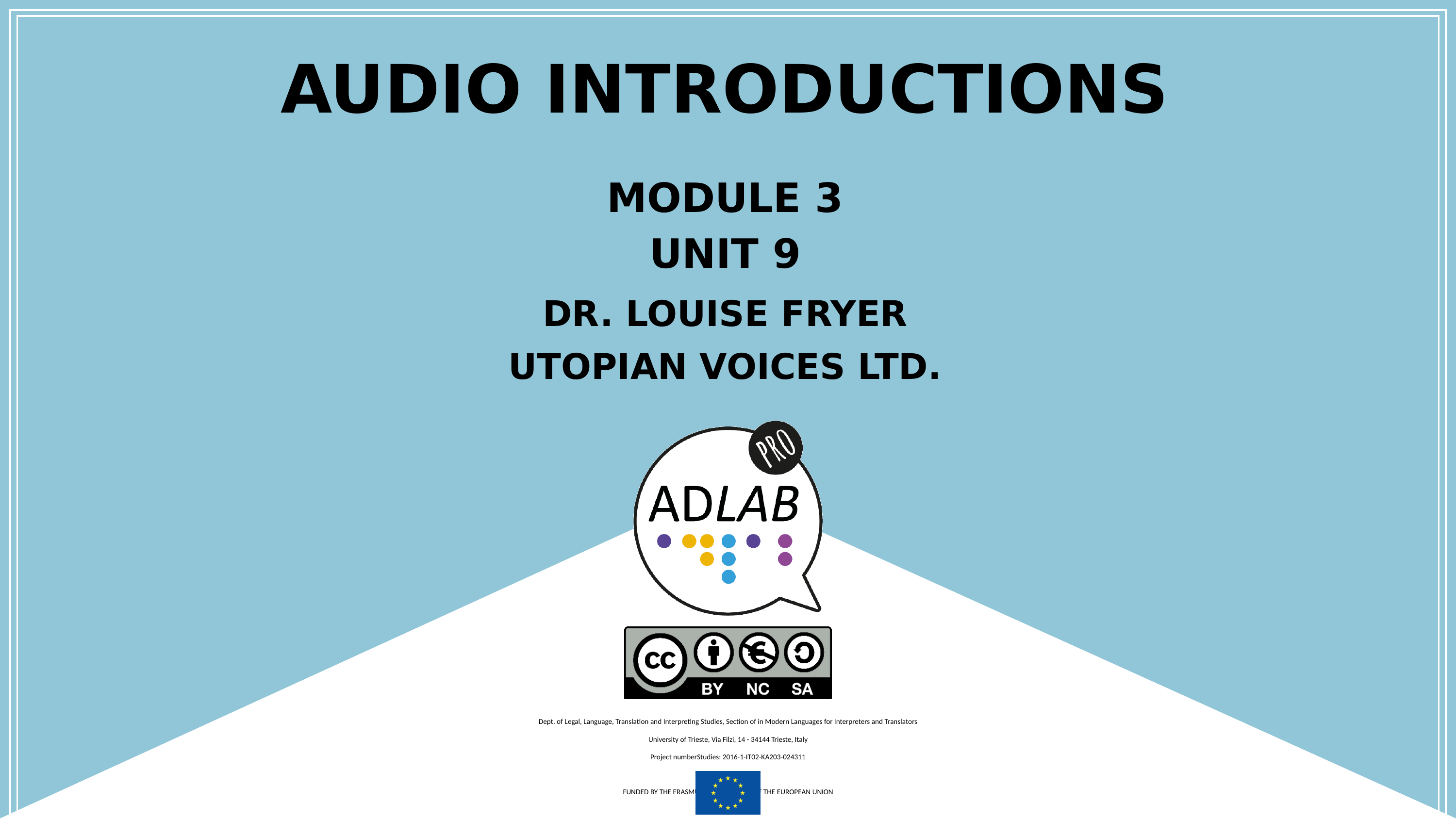

# Audio introductions
Module 3
Unit 9
Dr. Louise Fryer
Utopian Voices Ltd.